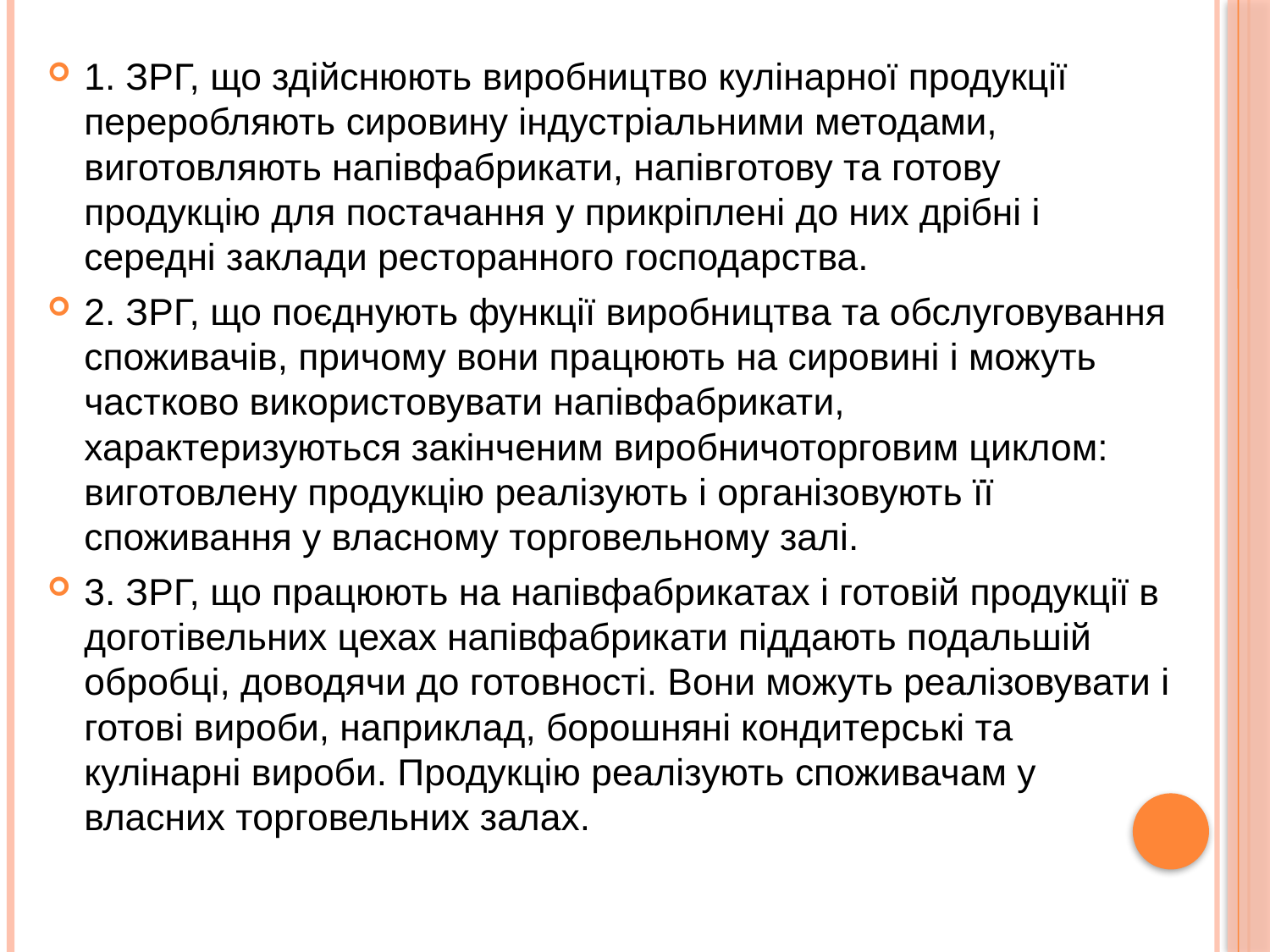

1. ЗРГ, що здійснюють виробництво кулінарної продукції переробляють сировину індустріальними методами, виготовляють напівфабрикати, напівготову та готову продукцію для постачання у прикріплені до них дрібні і середні заклади ресторанного господарства.
2. ЗРГ, що поєднують функції виробництва та обслуговування споживачів, причому вони працюють на сировині і можуть частково використовувати напівфабрикати, характеризуються закінченим виробничоторговим циклом: виготовлену продукцію реалізують і організовують її споживання у власному торговельному залі.
3. ЗРГ, що працюють на напівфабрикатах і готовій продукції в доготівельних цехах напівфабрикати піддають подальшій обробці, доводячи до готовності. Вони можуть реалізовувати і готові вироби, наприклад, борошняні кондитерські та кулінарні вироби. Продукцію реалізують споживачам у власних торговельних залах.